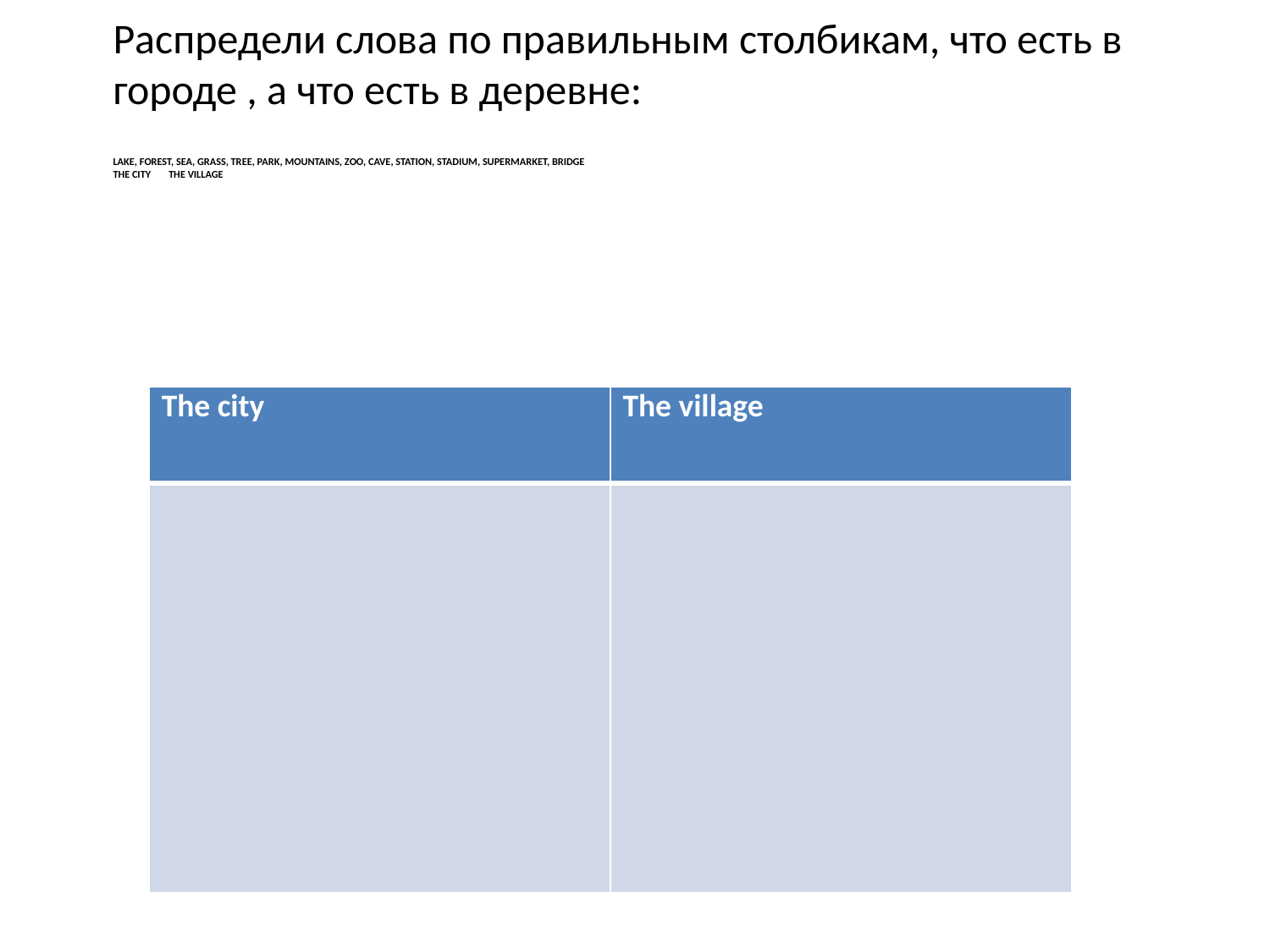

Распредели слова по правильным столбикам, что есть в городе , а что есть в деревне:
# Lake, forest, sea, grass, tree, park, mountains, zoo, cave, station, stadium, supermarket, bridge The city	The village
| The city | The village |
| --- | --- |
|  |  |